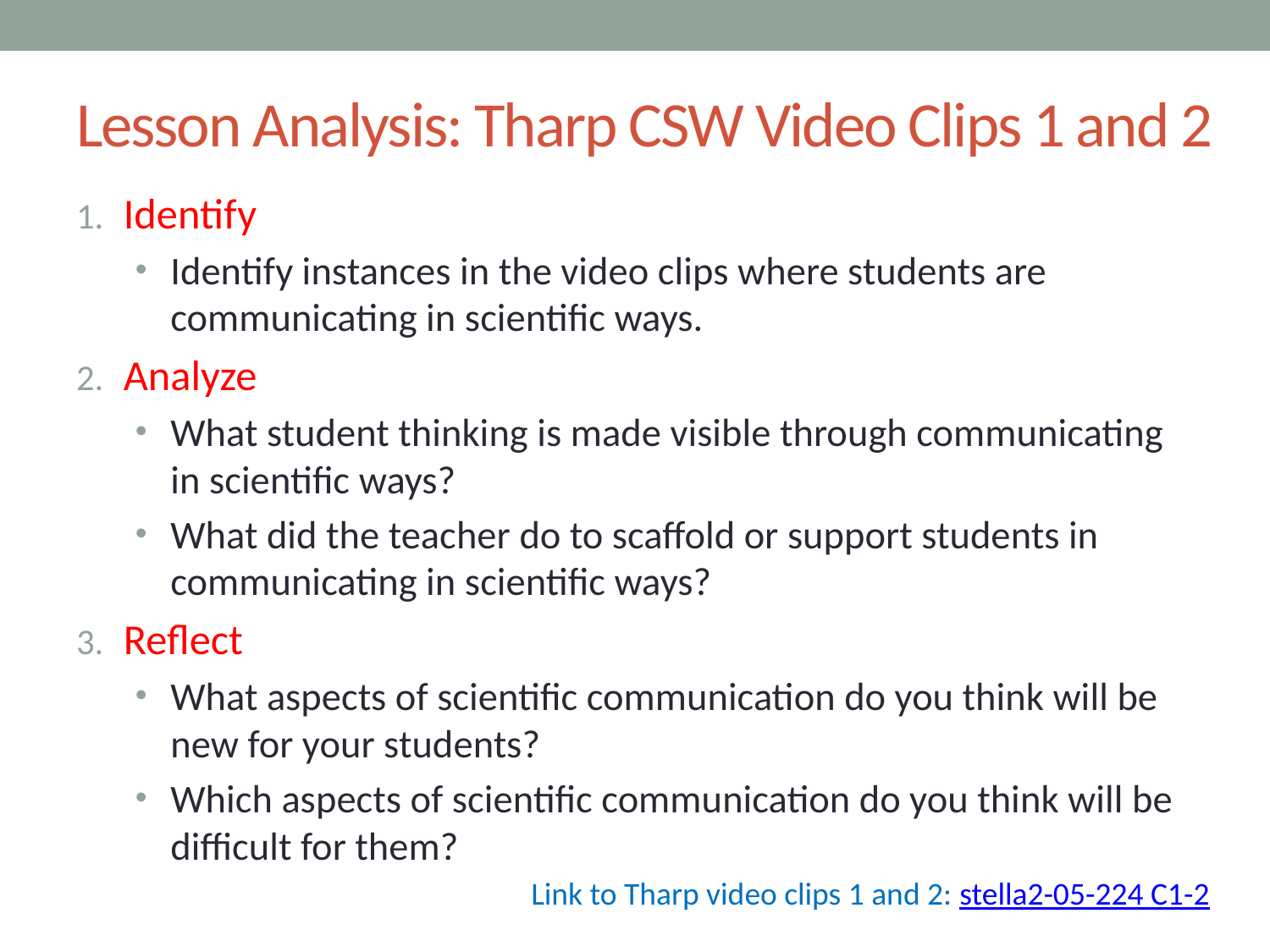

# Lesson Analysis: Tharp CSW Video Clips 1 and 2
Identify
Identify instances in the video clips where students are communicating in scientific ways.
Analyze
What student thinking is made visible through communicating in scientific ways?
What did the teacher do to scaffold or support students in communicating in scientific ways?
Reflect
What aspects of scientific communication do you think will be new for your students?
Which aspects of scientific communication do you think will be difficult for them?

Link to Tharp video clips 1 and 2: stella2-05-224 C1-2